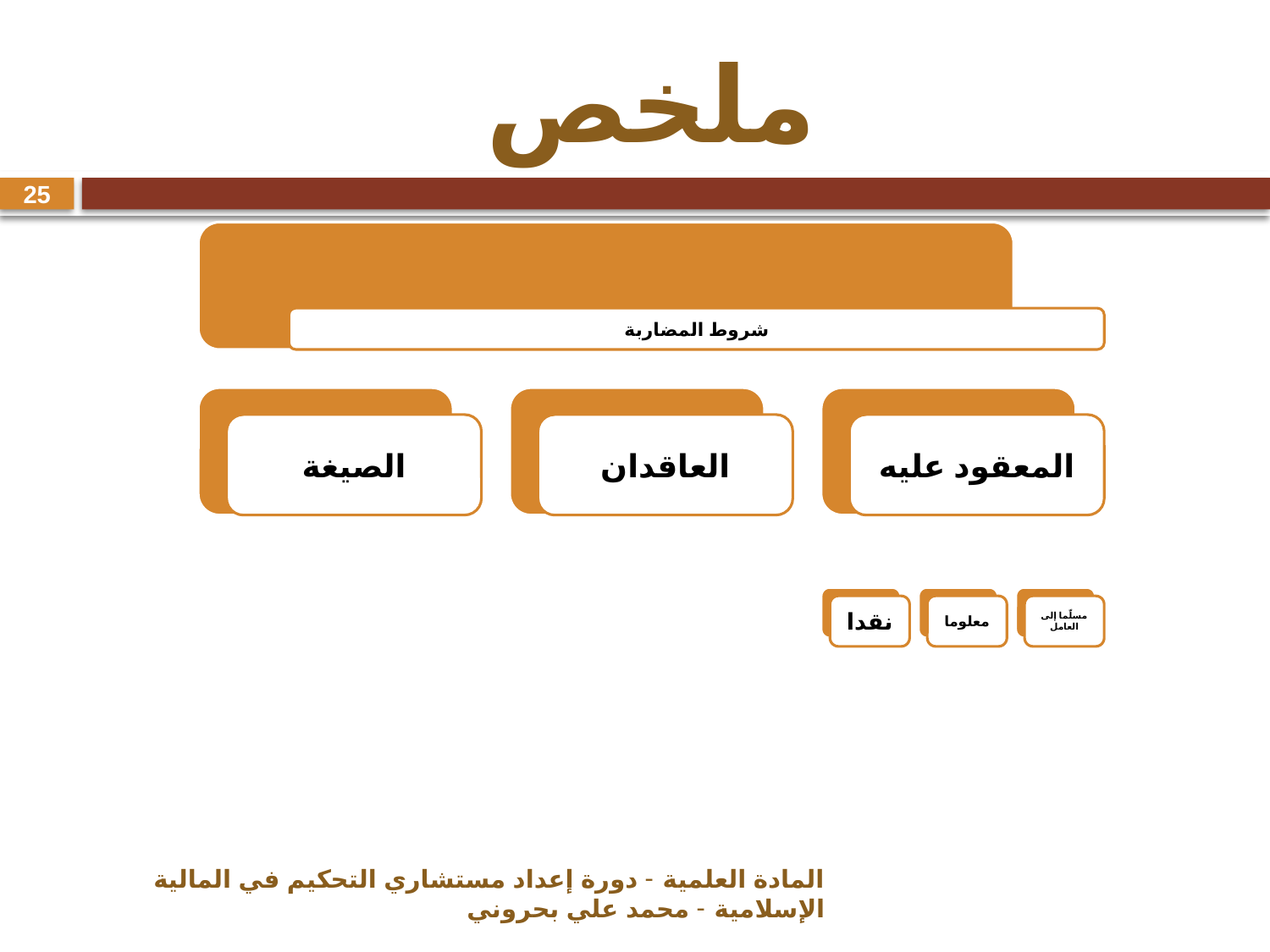

# ملخص
25
شروط المضاربة
الصيغة
نقدا
معلوما
العاقدان
المعقود عليه
مسلّما إلى العامل
المادة العلمية - دورة إعداد مستشاري التحكيم في المالية الإسلامية - محمد علي بحروني